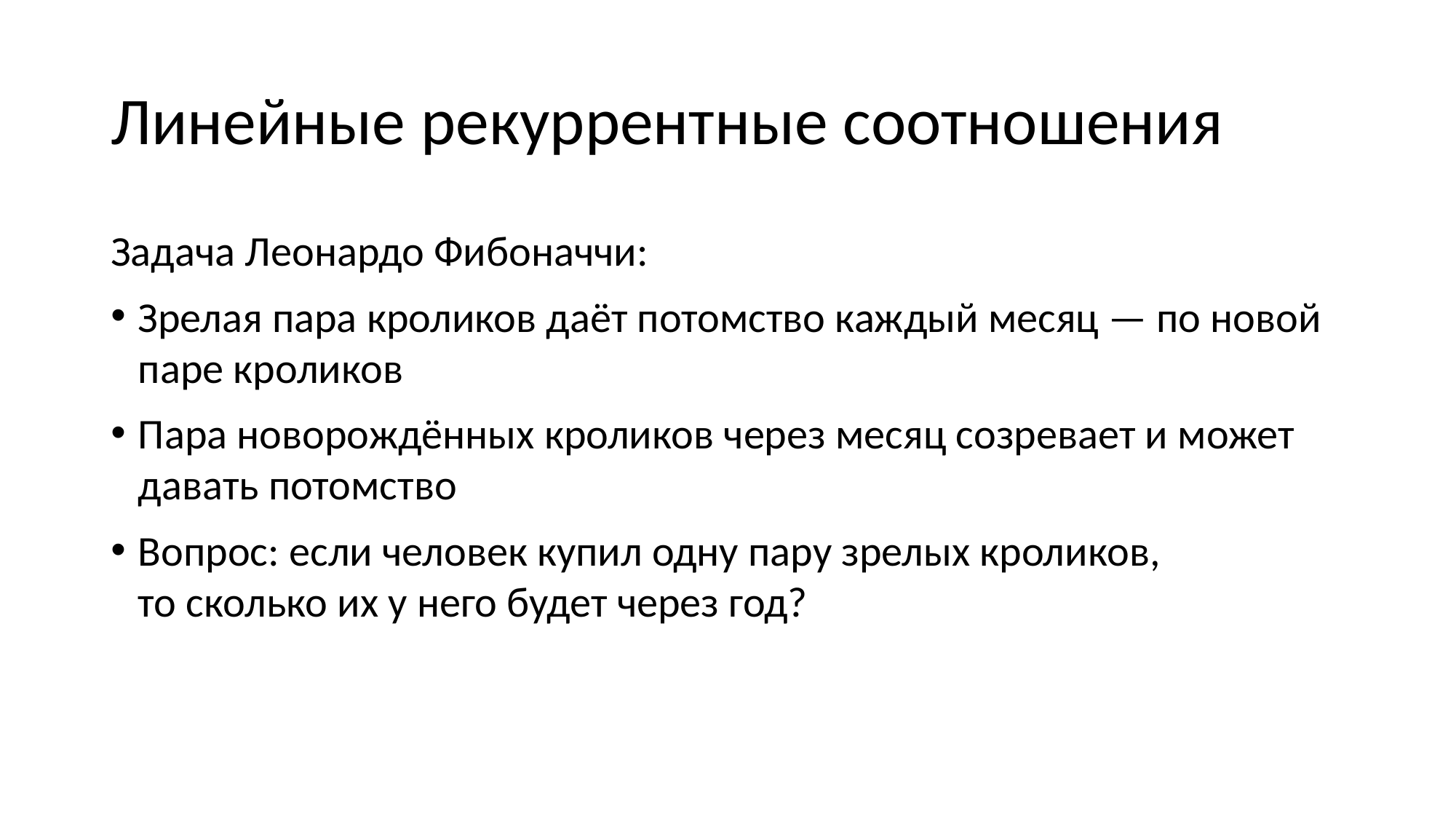

# Линейные рекуррентные соотношения
Задача Леонардо Фибоначчи:
Зрелая пара кроликов даёт потомство каждый месяц — по новой паре кроликов
Пара новорождённых кроликов через месяц созревает и может давать потомство
Вопрос: если человек купил одну пару зрелых кроликов,
то сколько их у него будет через год?